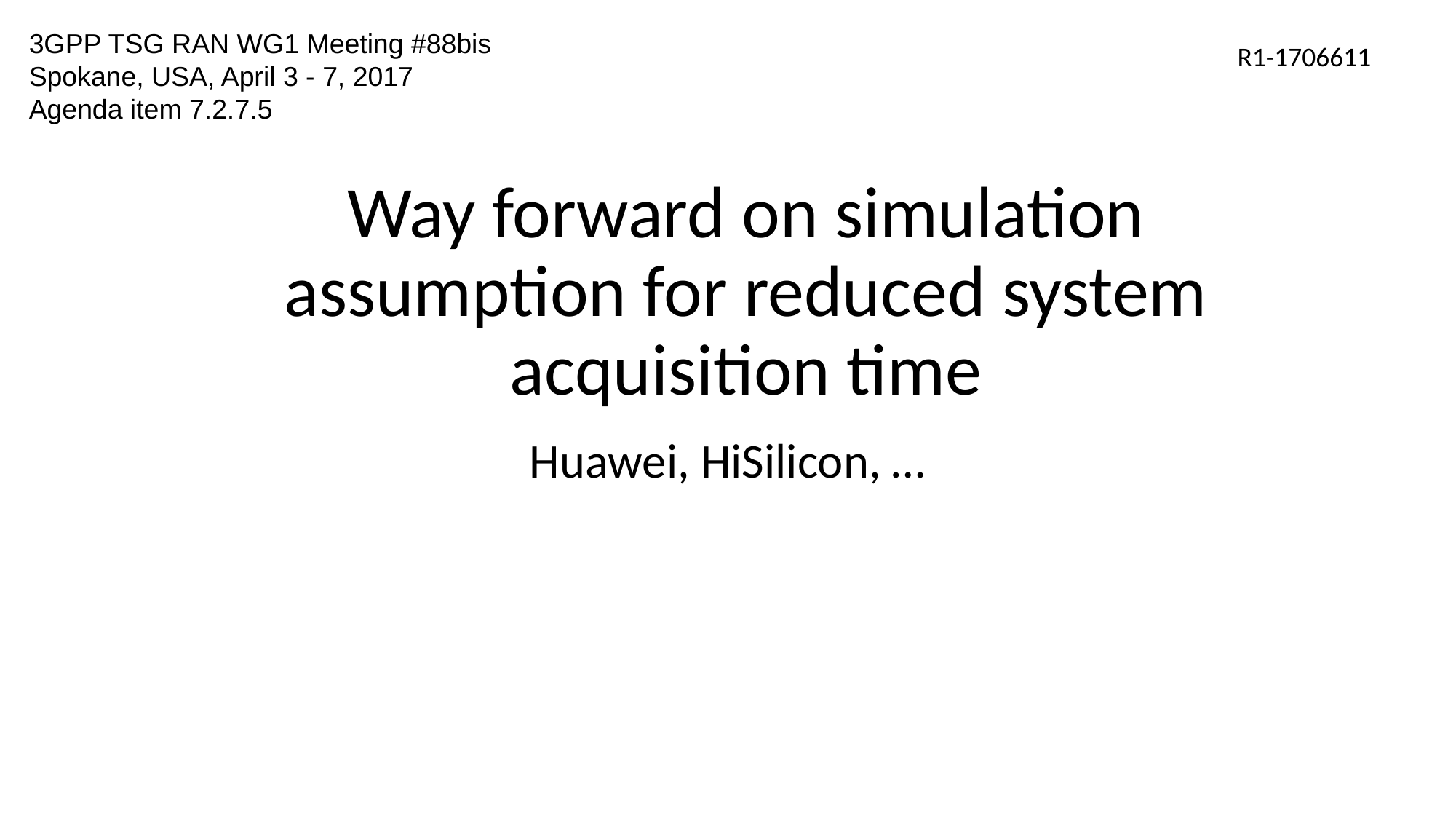

3GPP TSG RAN WG1 Meeting #88bis
Spokane, USA, April 3 - 7, 2017
Agenda item 7.2.7.5
R1-1706611
# Way forward on simulation assumption for reduced system acquisition time
Huawei, HiSilicon, …